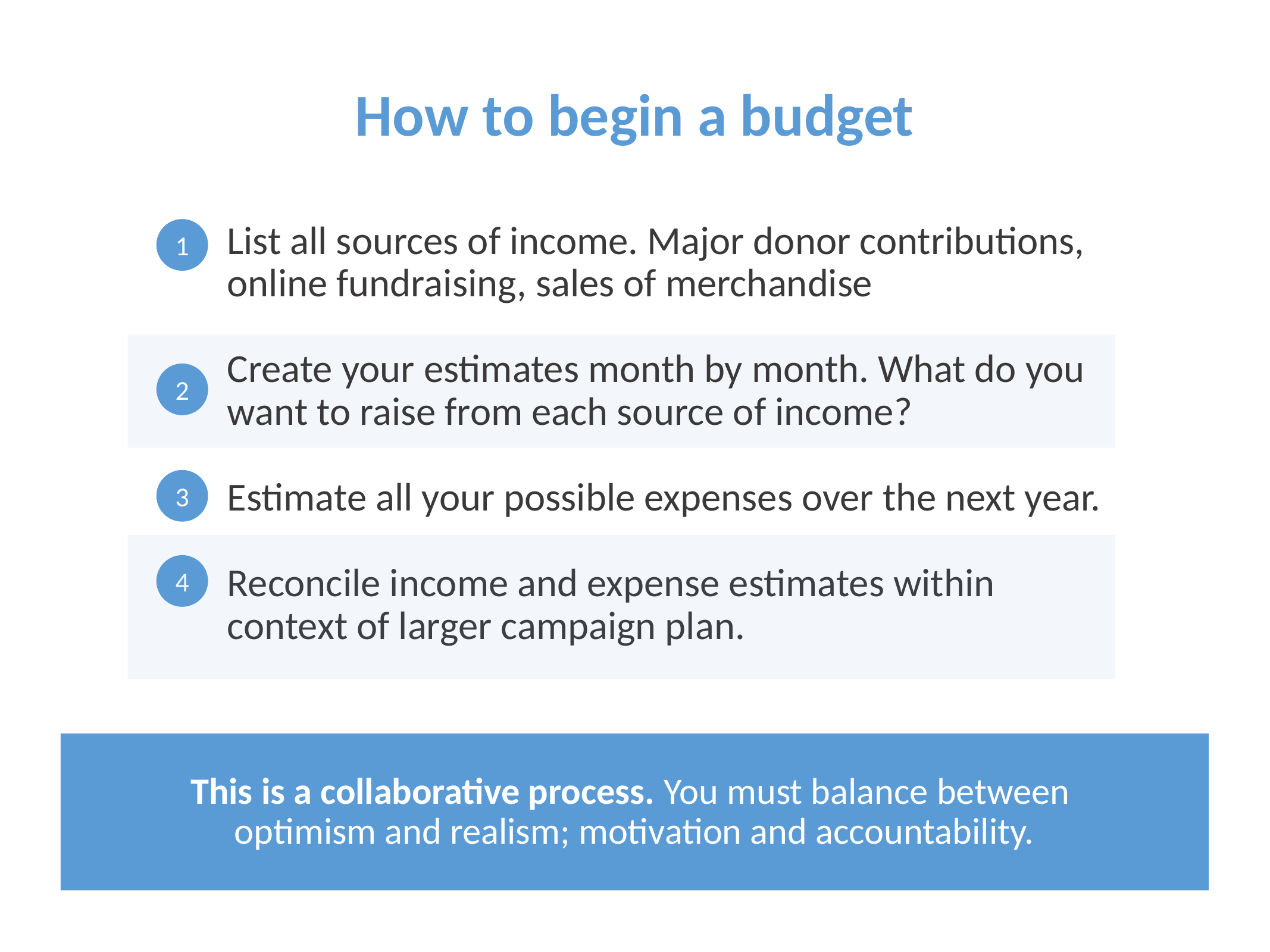

How to begin a budget
List all sources of income. Major donor contributions, online fundraising, sales of merchandise

Create your estimates month by month. What do you want to raise from each source of income?

Estimate all your possible expenses over the next year.

Reconcile income and expense estimates within context of larger campaign plan.
1

2
3

4
This is a collaborative process. You must balance between
optimism and realism; motivation and accountability.